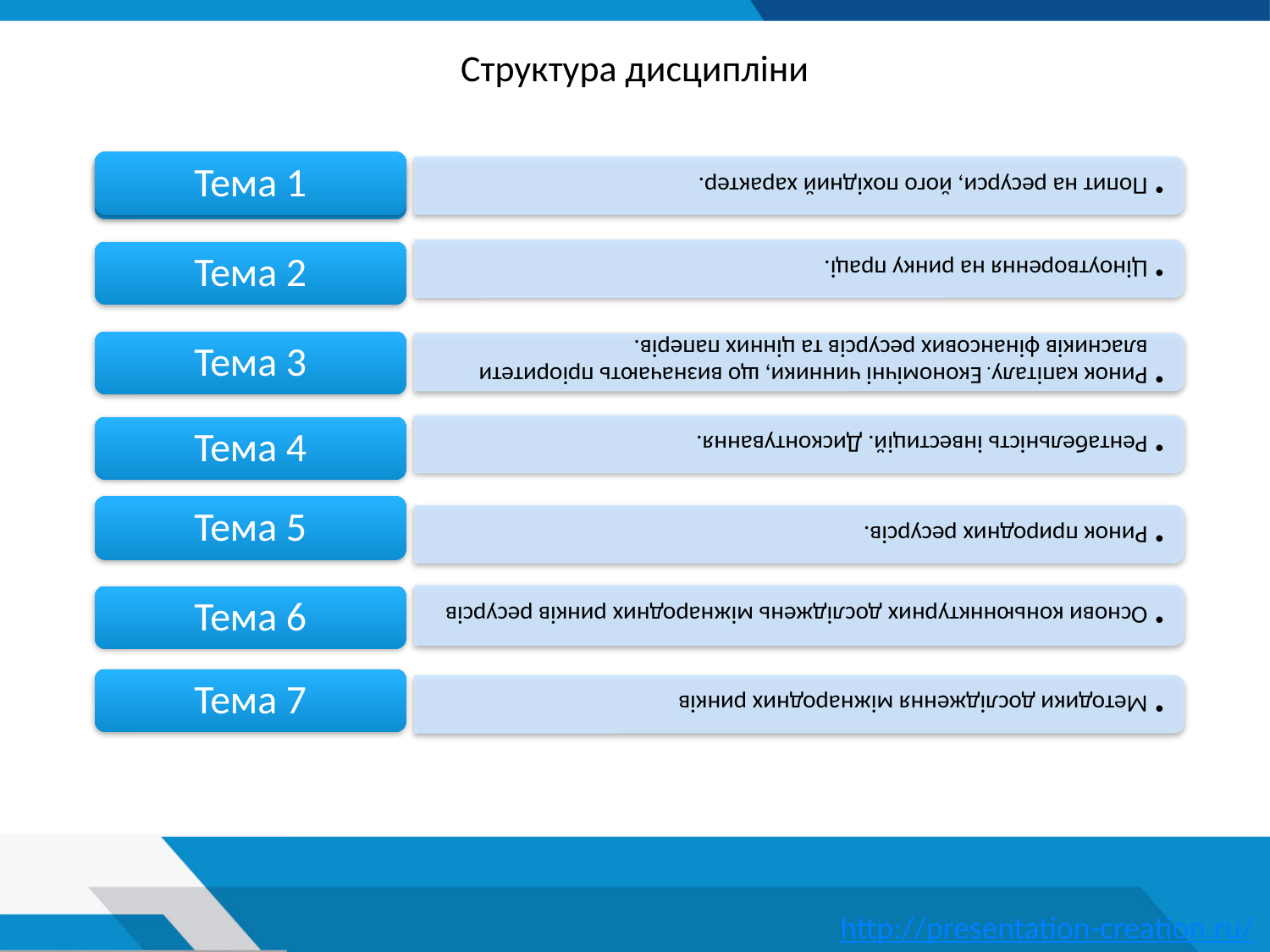

# Структура дисципліни
Методики дослідження міжнародних ринків

Тема 1
Ринок капіталу. Економічні чинники, що визначають пріоритети власників фінансових ресурсів та цінних паперів.
Тема 4
Попит на ресурси, його похідний характер.
Тема 2
Ціноутворення на ринку праці.
Тема 3
Основи коньюннктурних досліджень міжнародних ринків ресурсів
Тема 5
Рентабельність інвестицій. Дисконтування.
Тема 6
Ринок природних ресурсів.
Тема 7